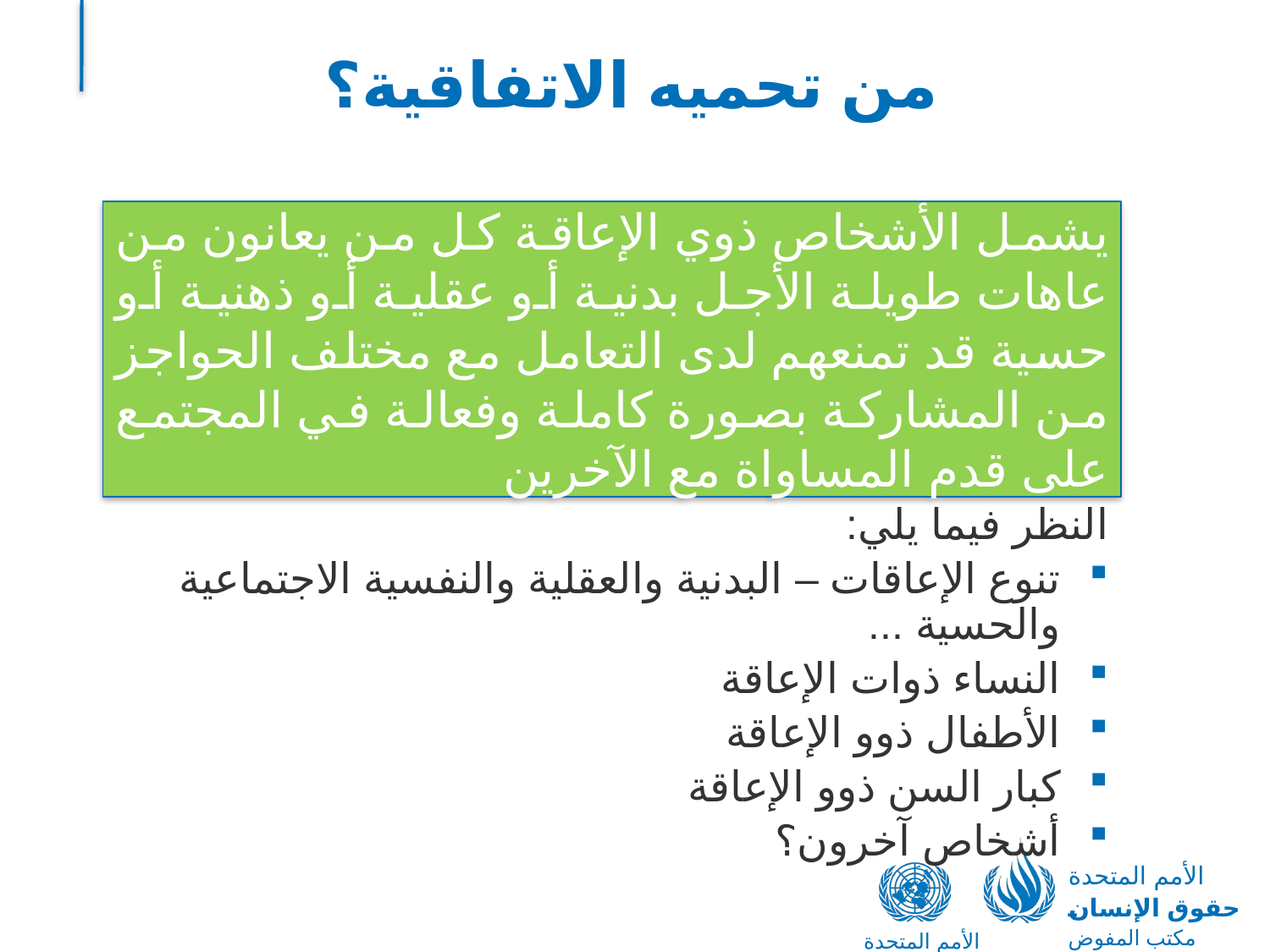

# من تحميه الاتفاقية؟
يشمل الأشخاص ذوي الإعاقة كل من يعانون من عاهات طويلة الأجل بدنية أو عقلية أو ذهنية أو حسية قد تمنعهم لدى التعامل مع مختلف الحواجز من المشاركة بصورة كاملة وفعالة في المجتمع على قدم المساواة مع الآخرين
النظر فيما يلي:
تنوع الإعاقات – البدنية والعقلية والنفسية الاجتماعية والحسية ...
النساء ذوات الإعاقة
الأطفال ذوو الإعاقة
كبار السن ذوو الإعاقة
أشخاص آخرون؟

الأمم المتحدة
حقوق الإنسان
مكتب المفوض السامي
الأمم المتحدة